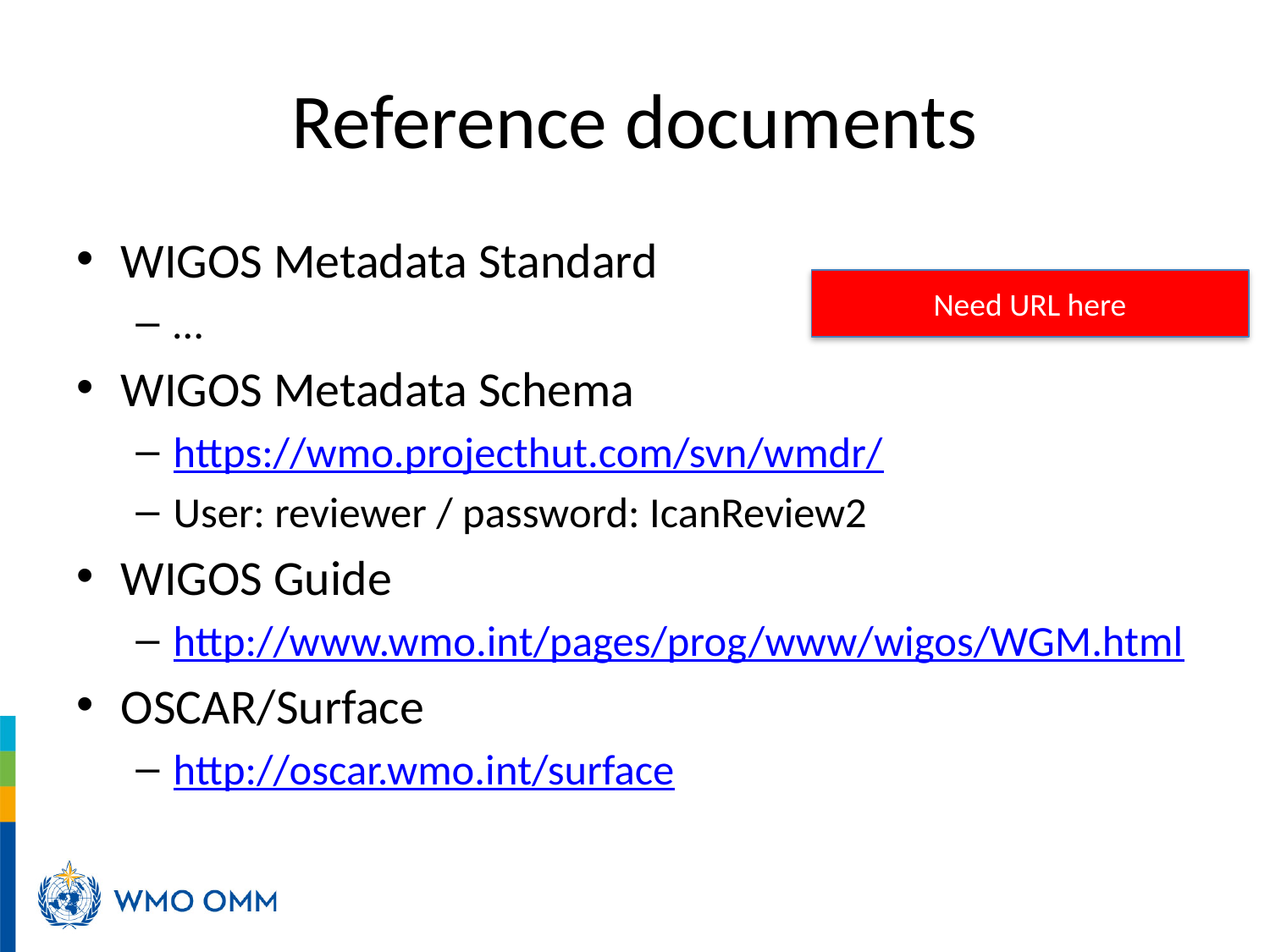

# Reference documents
WIGOS Metadata Standard
…
WIGOS Metadata Schema
https://wmo.projecthut.com/svn/wmdr/
User: reviewer / password: IcanReview2
WIGOS Guide
http://www.wmo.int/pages/prog/www/wigos/WGM.html
OSCAR/Surface
http://oscar.wmo.int/surface

Need URL here